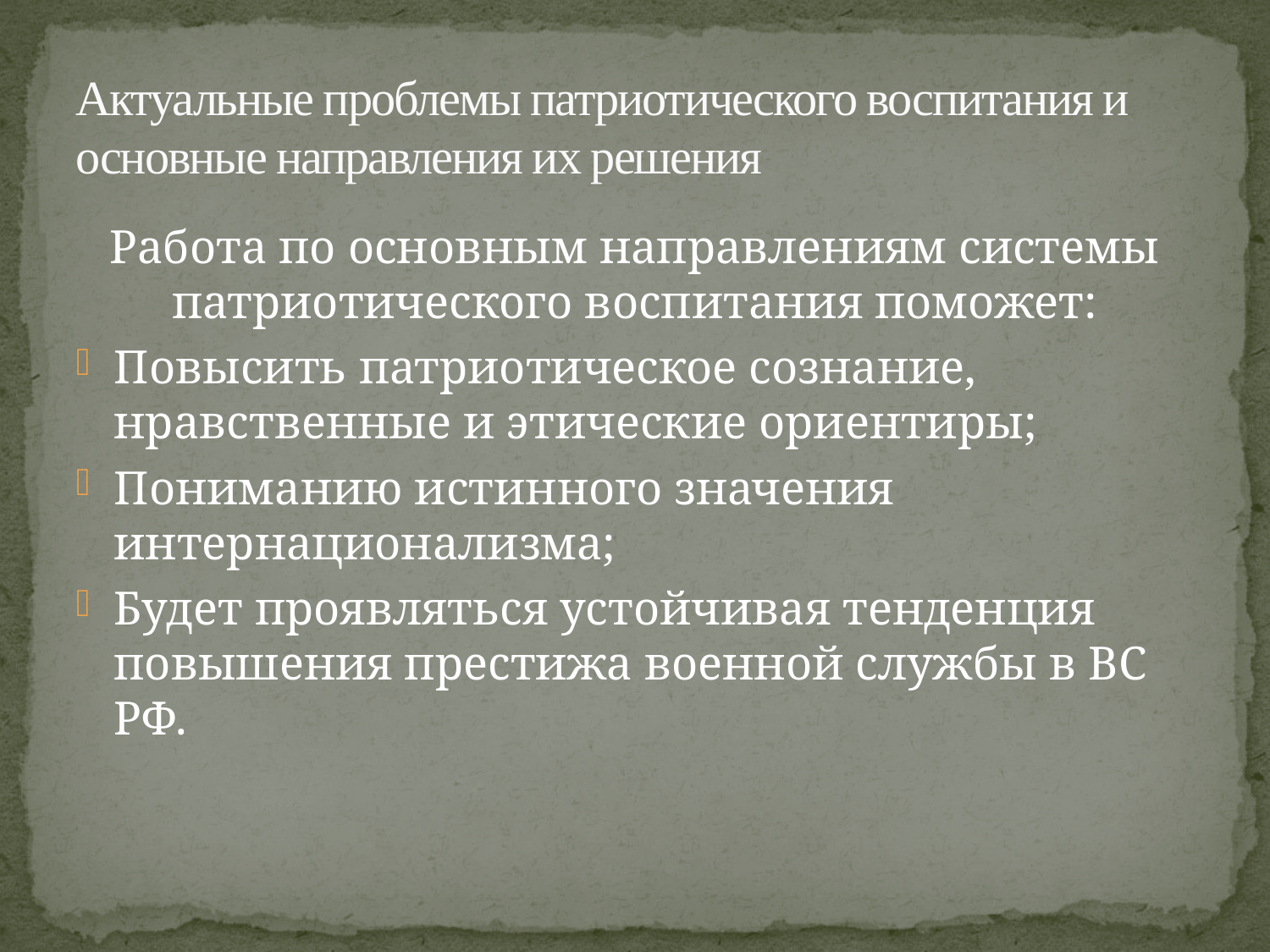

# Актуальные проблемы патриотического воспитания и основные направления их решения
Работа по основным направлениям системы патриотического воспитания поможет:
Повысить патриотическое сознание, нравственные и этические ориентиры;
Пониманию истинного значения интернационализма;
Будет проявляться устойчивая тенденция повышения престижа военной службы в ВС РФ.